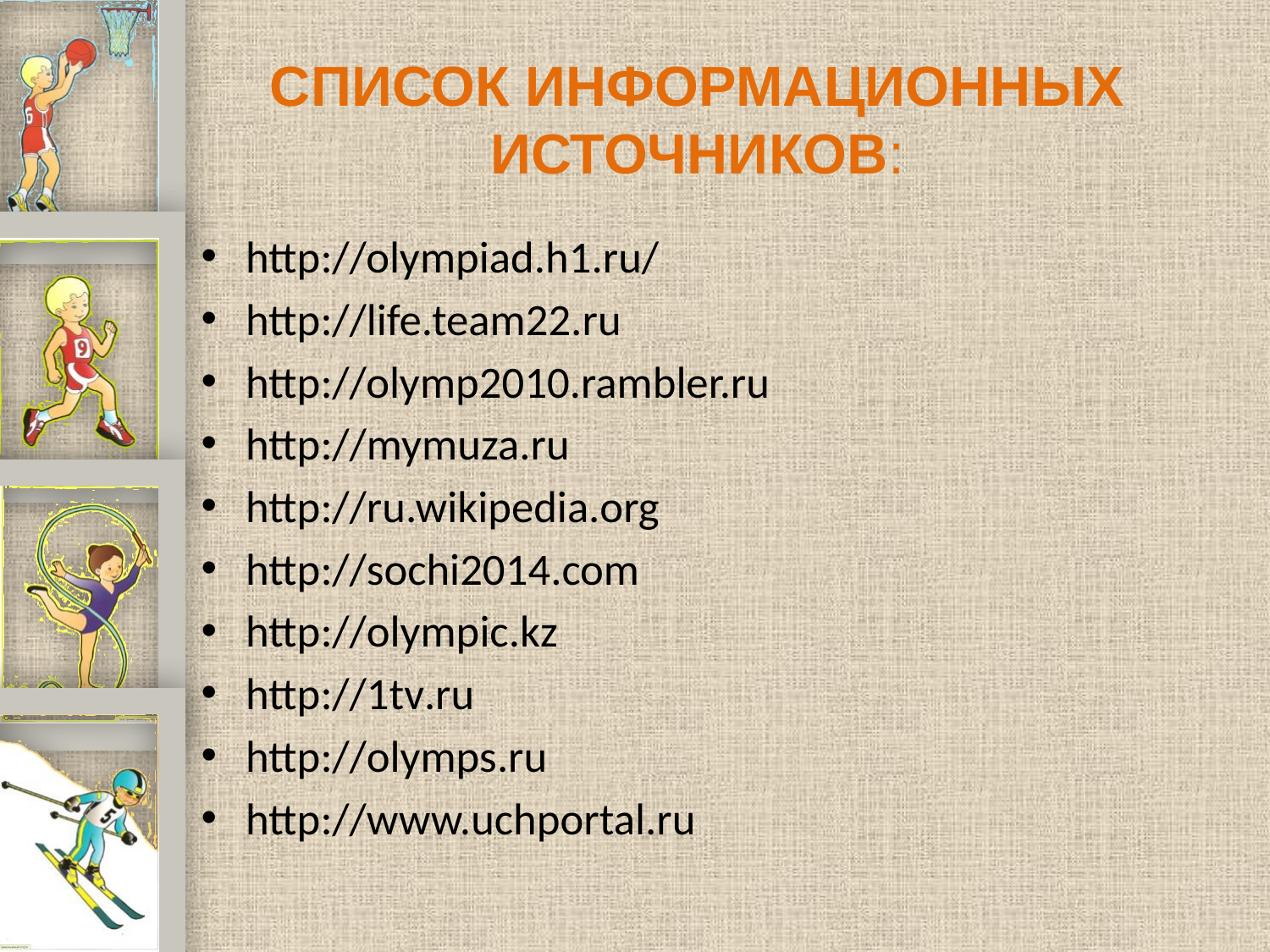

# СПИСОК ИНФОРМАЦИОННЫХ ИСТОЧНИКОВ:
http://olympiad.h1.ru/
http://life.team22.ru
http://olymp2010.rambler.ru
http://mymuza.ru
http://ru.wikipedia.org
http://sochi2014.com
http://olympic.kz
http://1tv.ru
http://olymps.ru
http://www.uchportal.ru